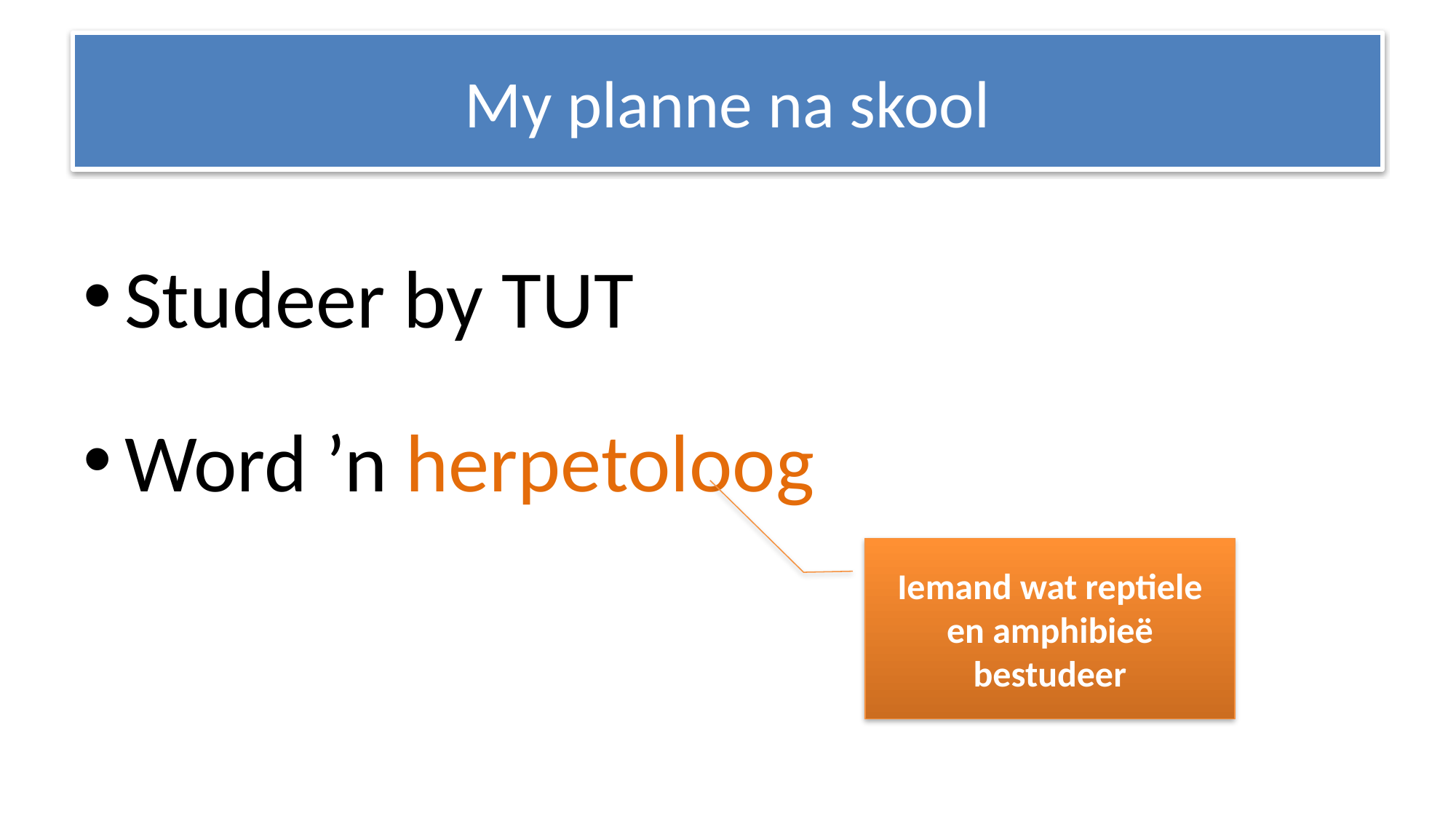

# My planne na skool
Studeer by TUT
Word ’n herpetoloog
Iemand wat reptiele en amphibieë bestudeer